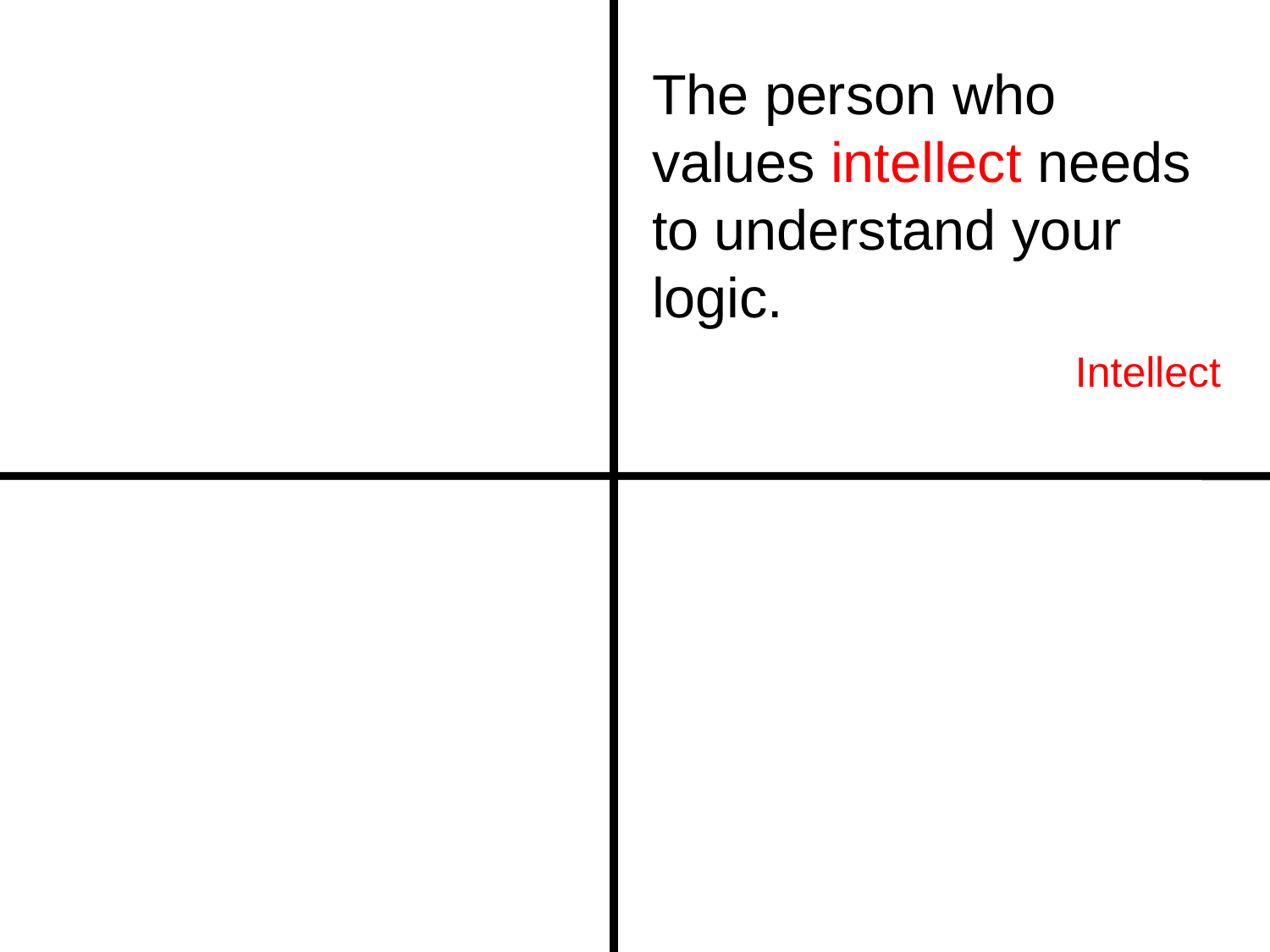

The person who values intellect needs to understand your logic.
Intellect